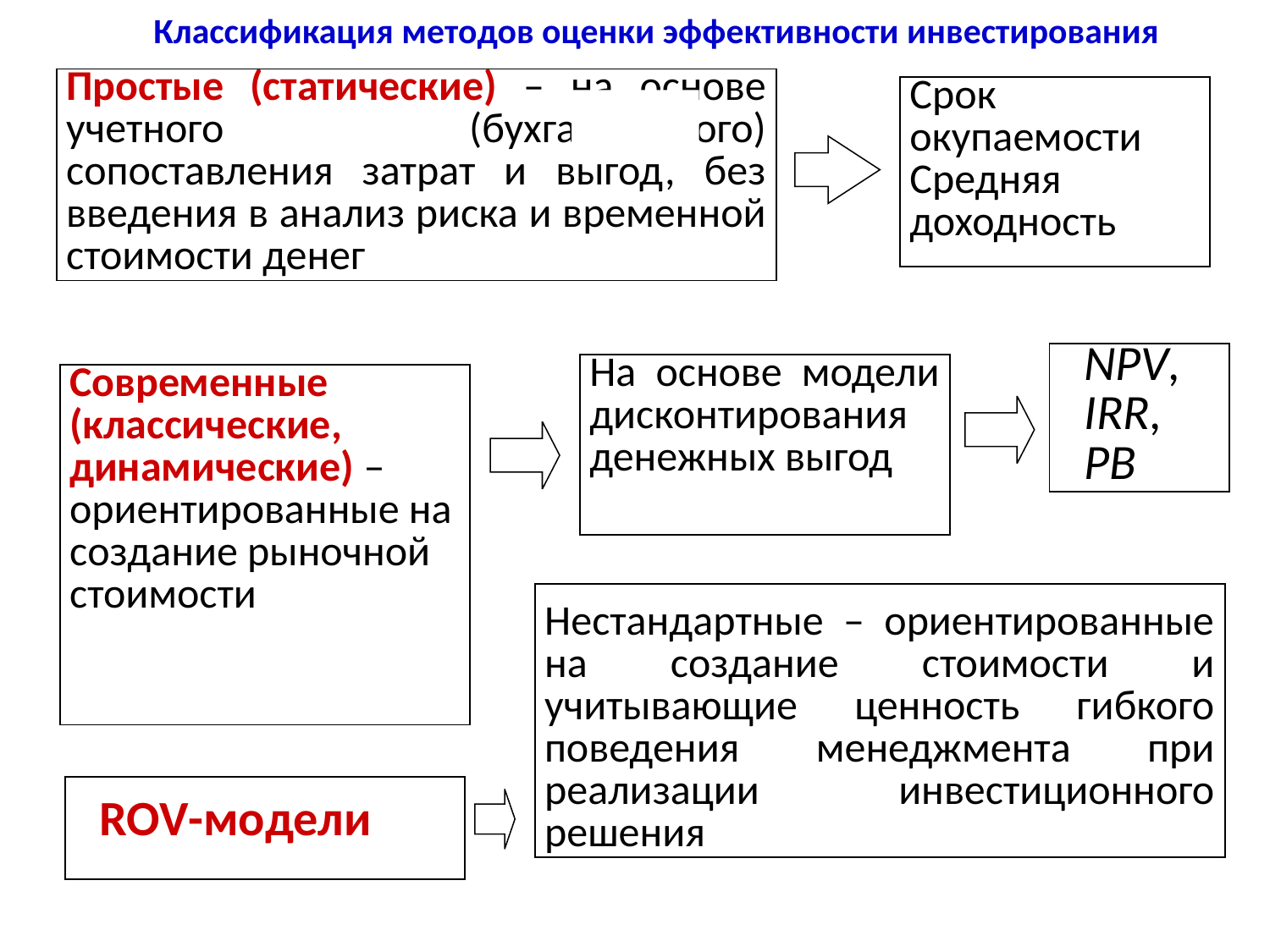

Классификация методов оценки эффективности инвестирования
| Простые (статические) – на основе учетного (бухгалтерского) сопоставления затрат и выгод, без введения в анализ риска и временной стоимости денег |
| --- |
| Срок окупаемости Средняя доходность |
| --- |

| NPV, IRR, РВ |
| --- |
| На основе модели дисконтирования денежных выгод |
| --- |
| Современные (классические, динамические) – ориентированные на создание рыночной стоимости |
| --- |

|  |
| --- |
| Нестандартные – ориентированные на создание стоимости и учитывающие ценность гибкого поведения менеджмента при реализации инвестиционного решения |
|  |
| --- |
| ROV-модели |